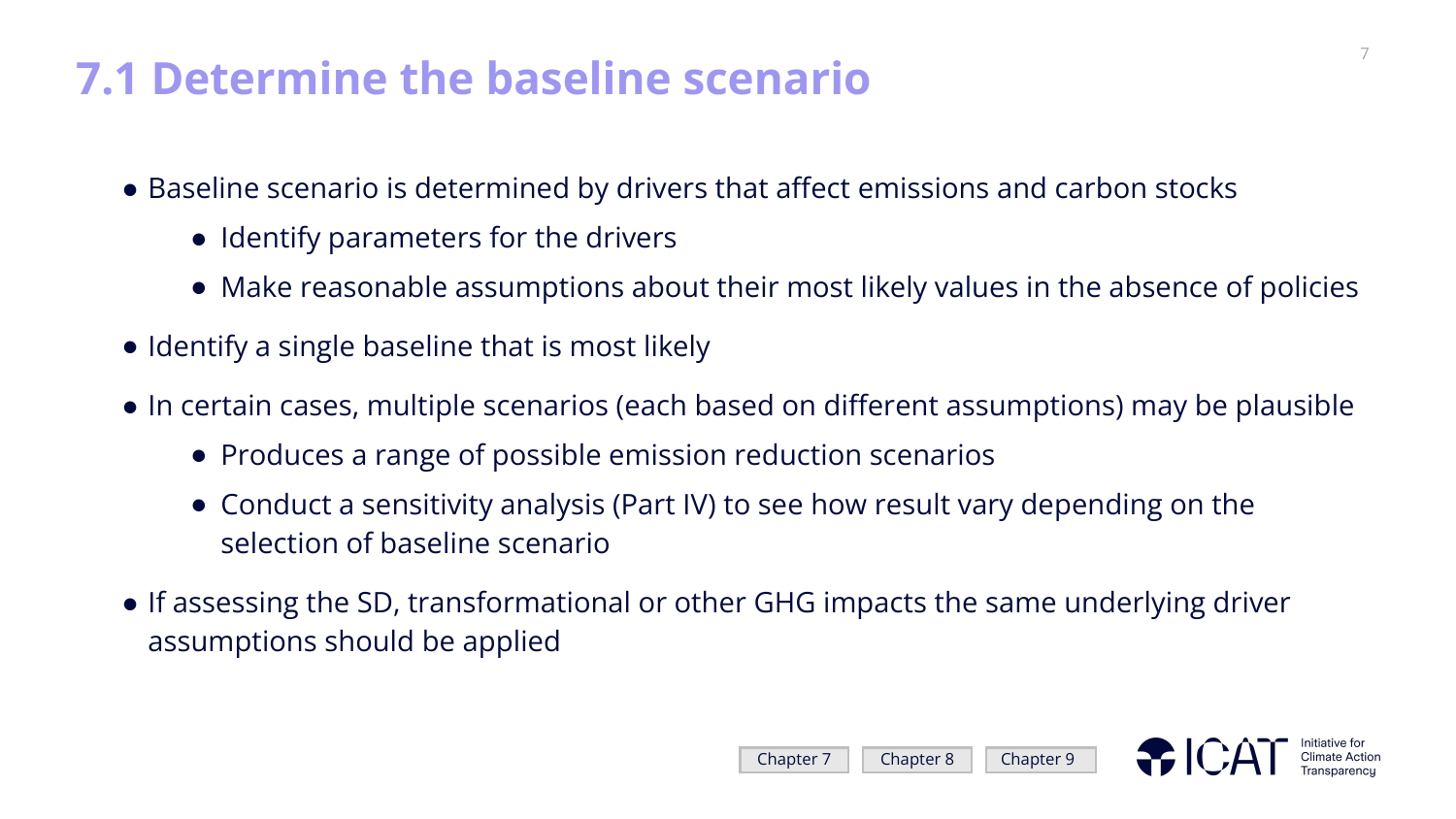

# 7.1 Determine the baseline scenario
Baseline scenario is determined by drivers that affect emissions and carbon stocks
Identify parameters for the drivers
Make reasonable assumptions about their most likely values in the absence of policies
Identify a single baseline that is most likely
In certain cases, multiple scenarios (each based on different assumptions) may be plausible
Produces a range of possible emission reduction scenarios
Conduct a sensitivity analysis (Part IV) to see how result vary depending on the selection of baseline scenario
If assessing the SD, transformational or other GHG impacts the same underlying driver assumptions should be applied
Chapter 7

Chapter 8

Chapter 9